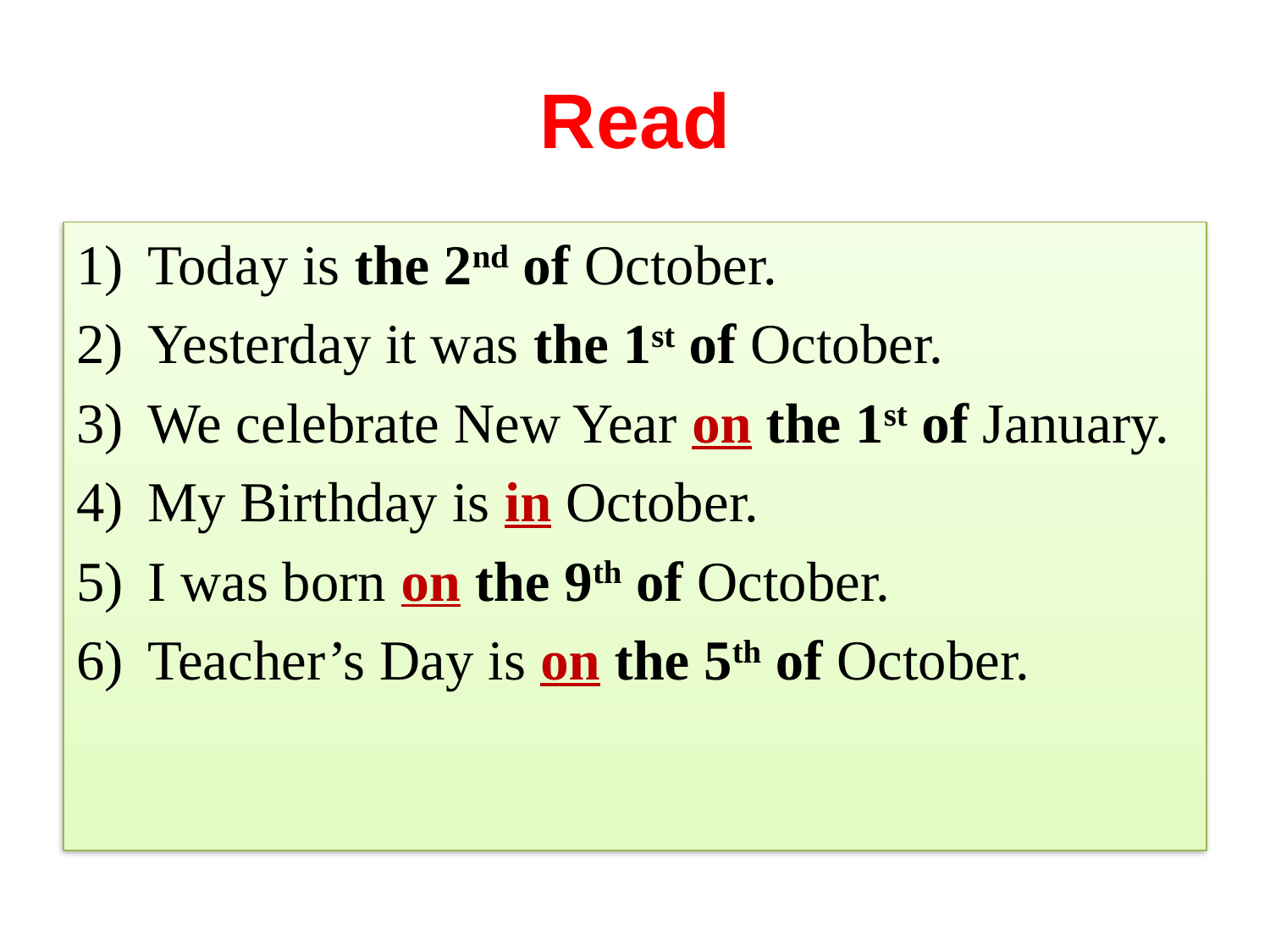

# Read
Today is the 2nd of October.
Yesterday it was the 1st of October.
We celebrate New Year on the 1st of January.
My Birthday is in October.
I was born on the 9th of October.
Teacher’s Day is on the 5th of October.